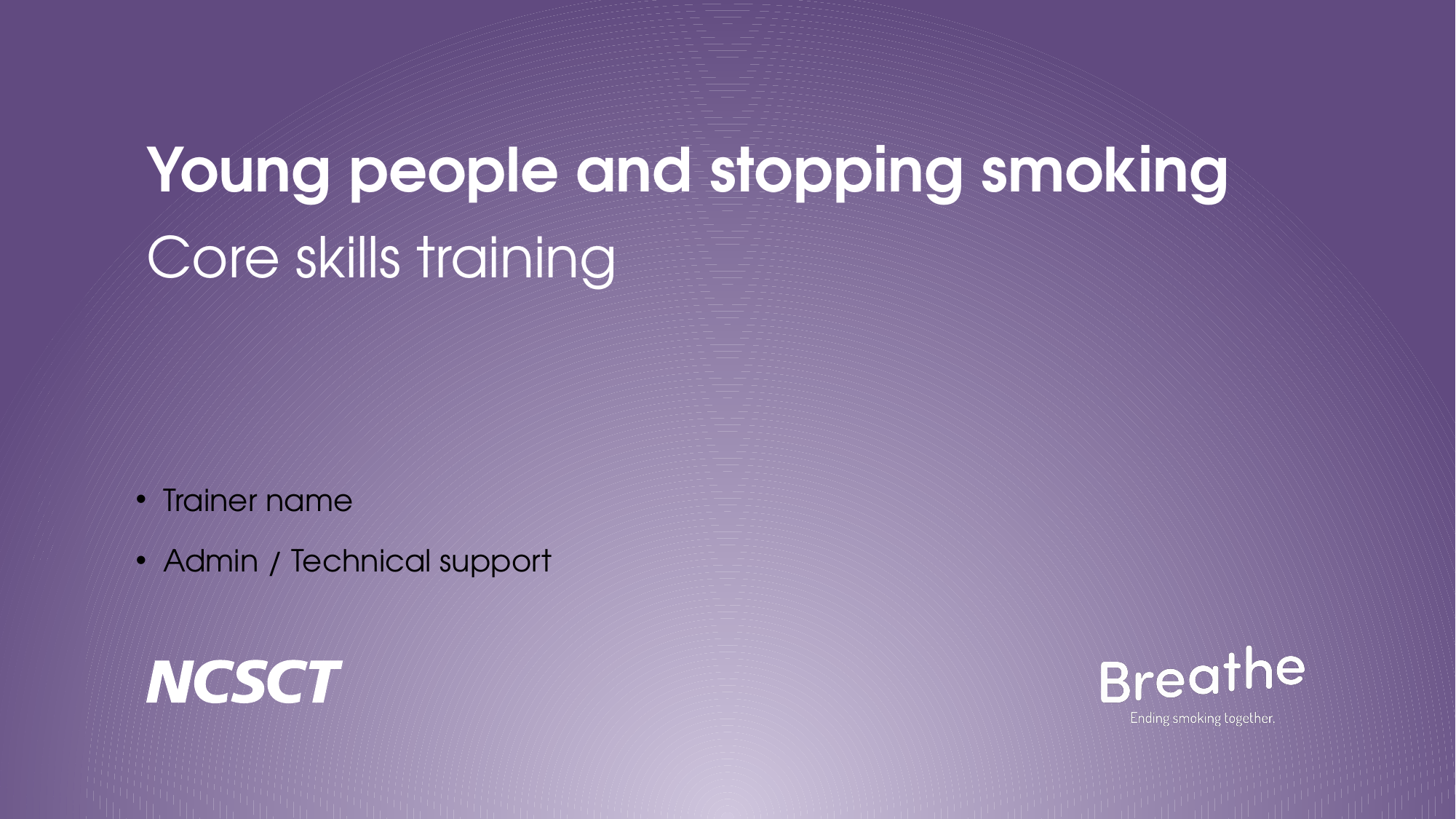

Young people and stopping smoking
Core skills training
# Trainer name
Admin / Technical support